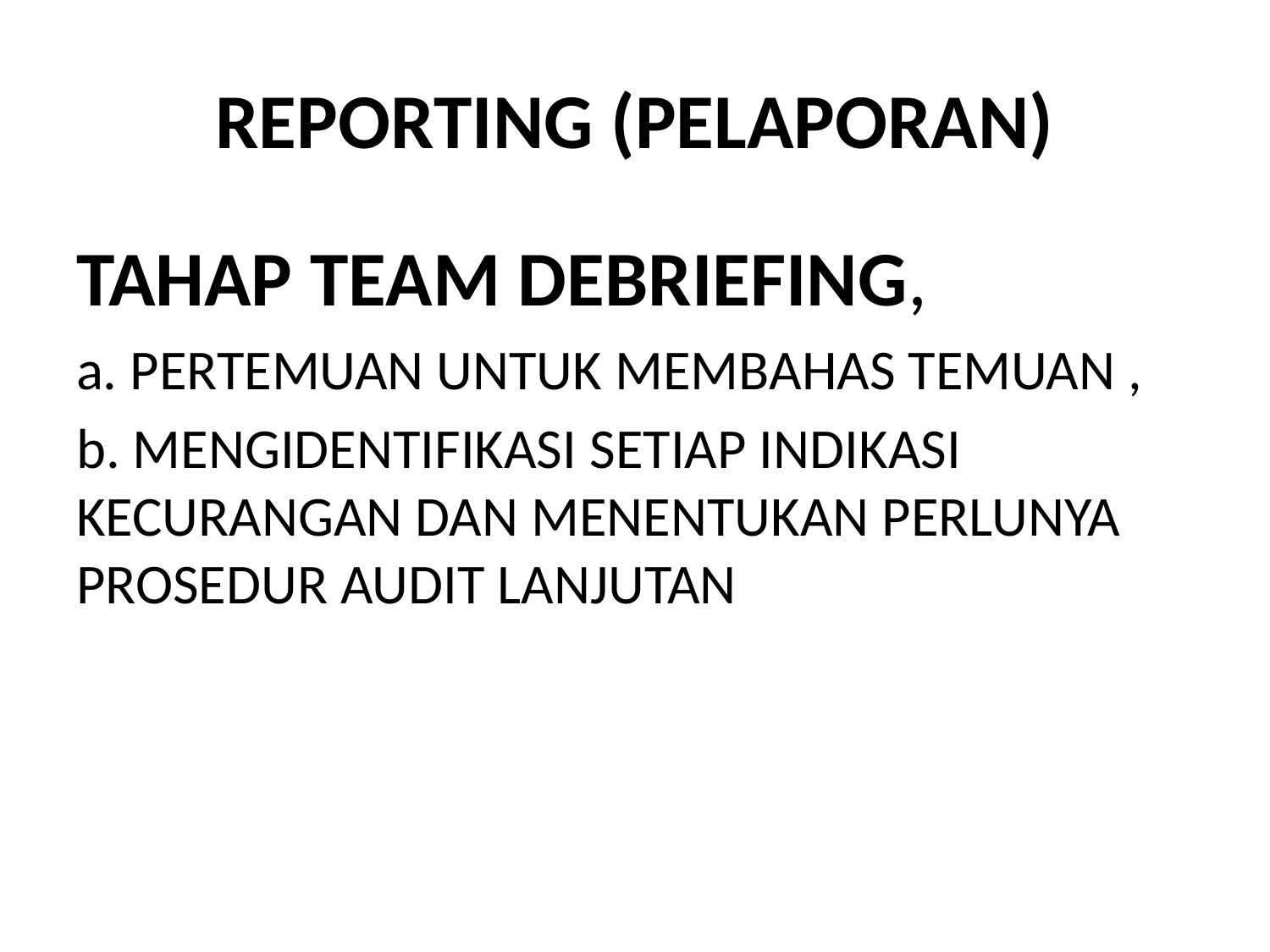

# REPORTING (PELAPORAN)
TAHAP TEAM DEBRIEFING,
a. PERTEMUAN UNTUK MEMBAHAS TEMUAN ,
b. MENGIDENTIFIKASI SETIAP INDIKASI KECURANGAN DAN MENENTUKAN PERLUNYA PROSEDUR AUDIT LANJUTAN